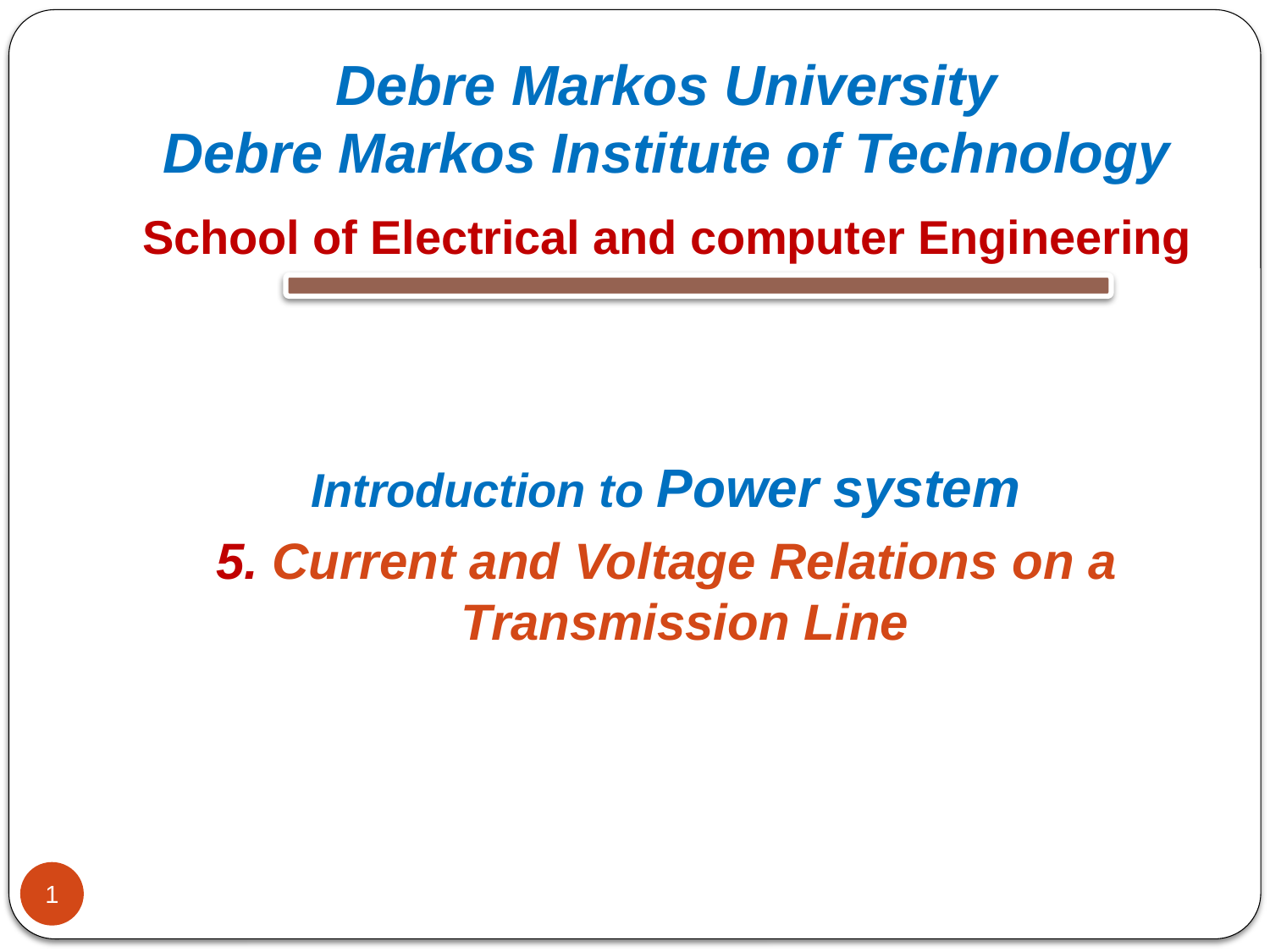

# Debre Markos University Debre Markos Institute of Technology
School of Electrical and computer Engineering

 Introduction to Power system
5. Current and Voltage Relations on a Transmission Line

1